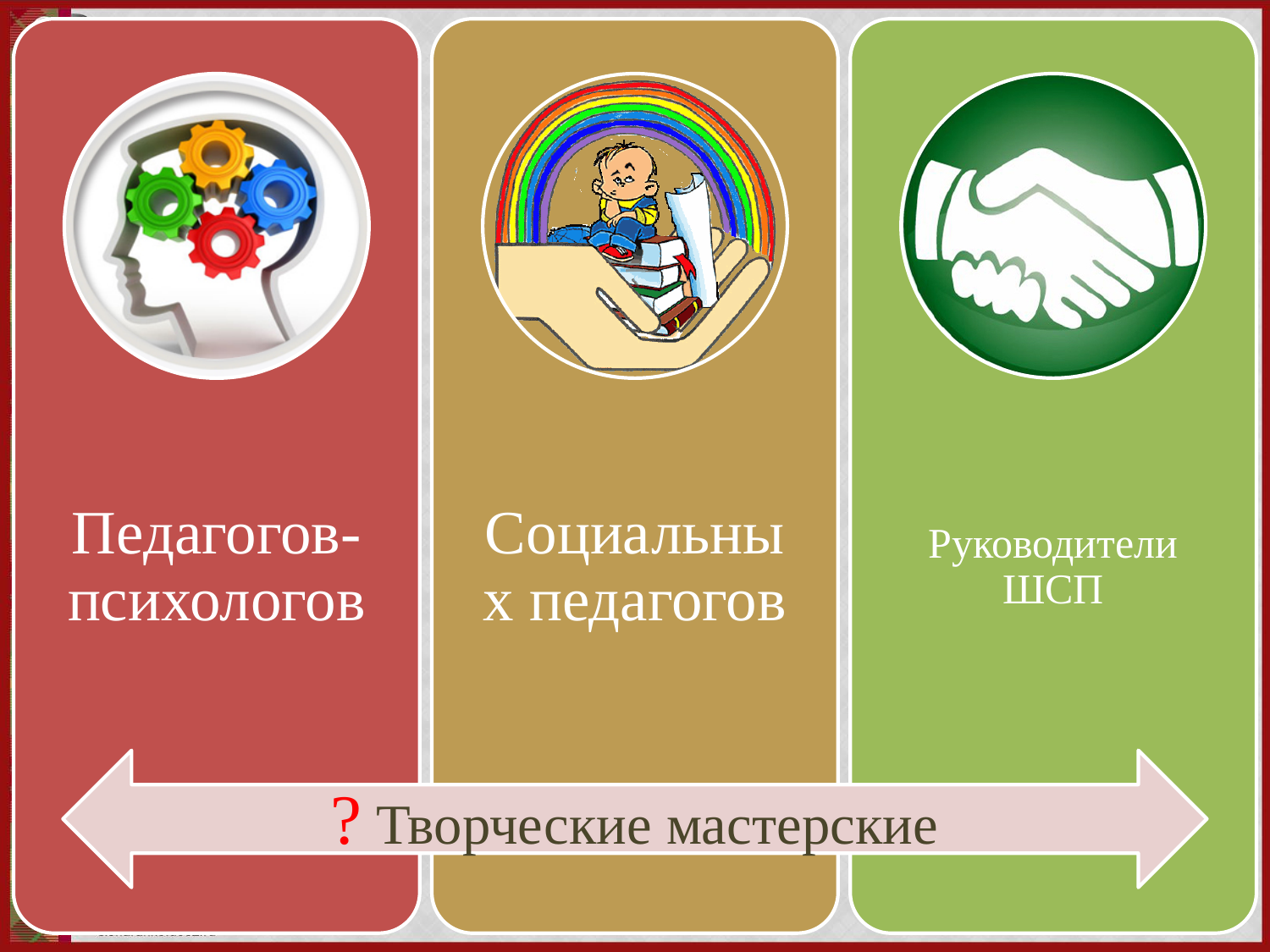

Педагогов-психологов
Социальных педагогов
Руководители ШСП
? Творческие мастерские